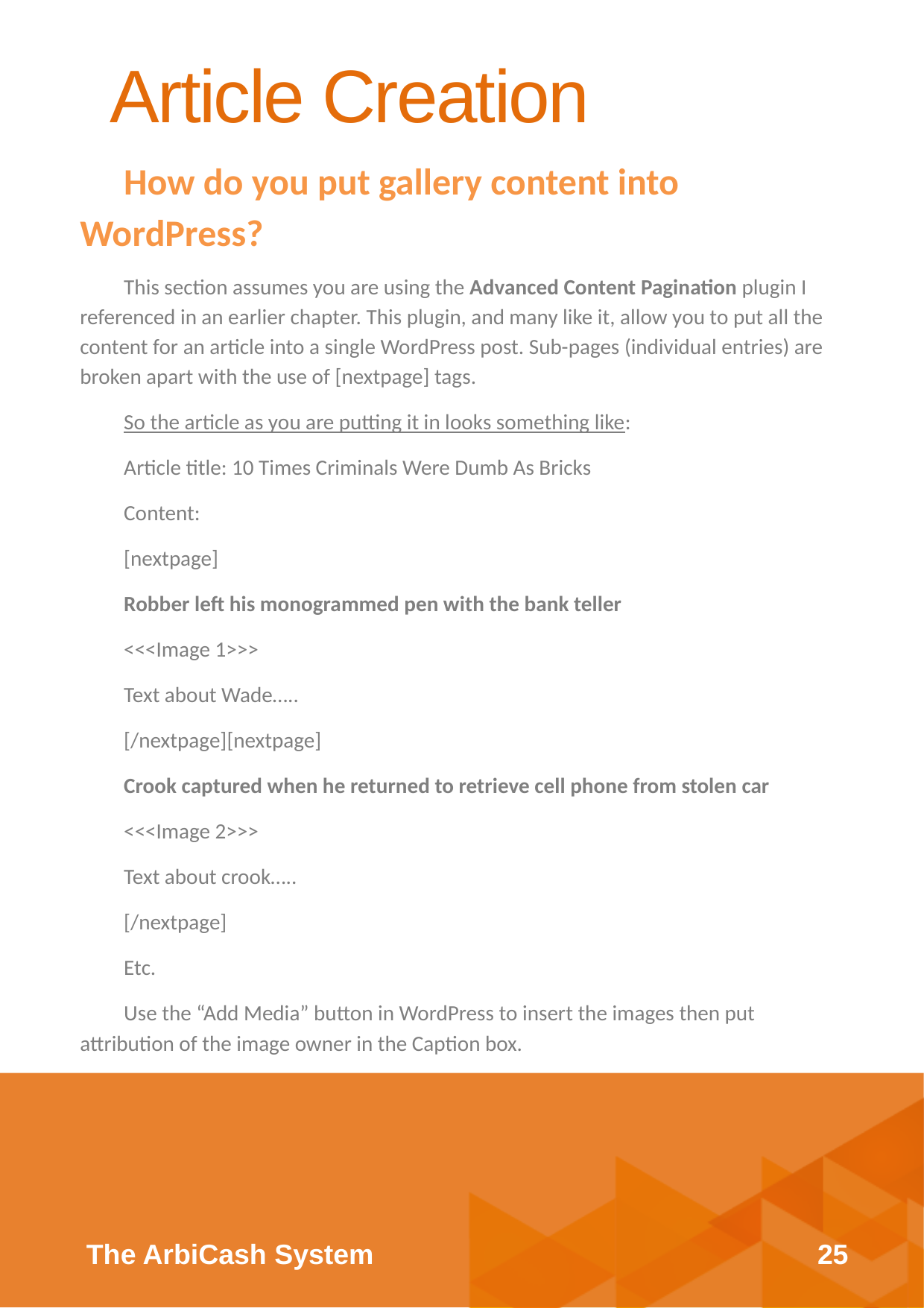

Article Creation

How do you put gallery content into WordPress?
This section assumes you are using the Advanced Content Pagination plugin I referenced in an earlier chapter. This plugin, and many like it, allow you to put all the content for an article into a single WordPress post. Sub-pages (individual entries) are broken apart with the use of [nextpage] tags.
So the article as you are putting it in looks something like:
Article title: 10 Times Criminals Were Dumb As Bricks
Content:
[nextpage]
Robber left his monogrammed pen with the bank teller
<<<Image 1>>>
Text about Wade…..
[/nextpage][nextpage]
Crook captured when he returned to retrieve cell phone from stolen car
<<<Image 2>>>
Text about crook…..
[/nextpage]
Etc.
Use the “Add Media” button in WordPress to insert the images then put attribution of the image owner in the Caption box.